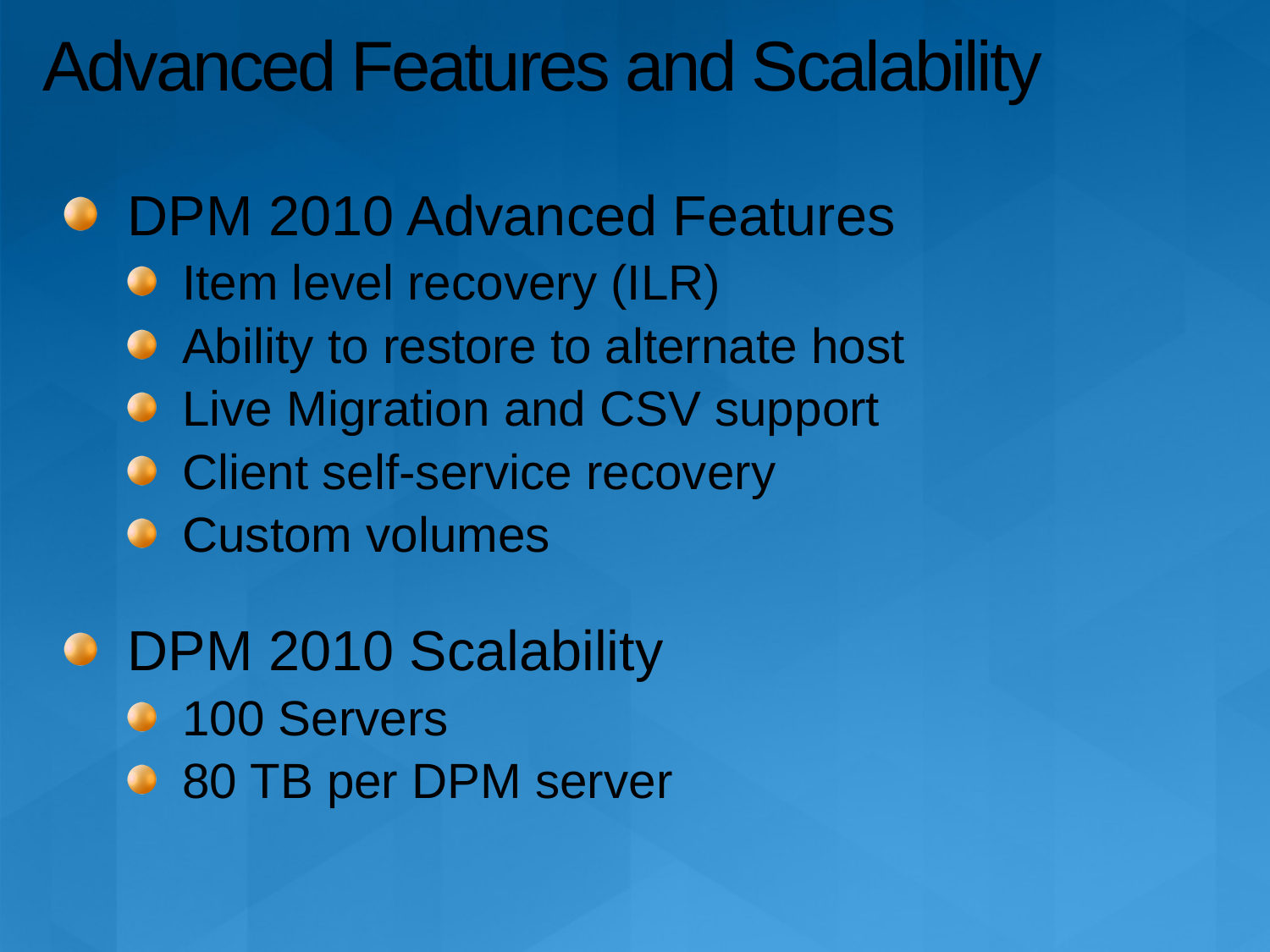

# Advanced Features and Scalability

DPM 2010 Advanced Features
Item level recovery (ILR)
Ability to restore to alternate host
Live Migration and CSV support
Client self-service recovery
Custom volumes

DPM 2010 Scalability
100 Servers
80 TB per DPM server